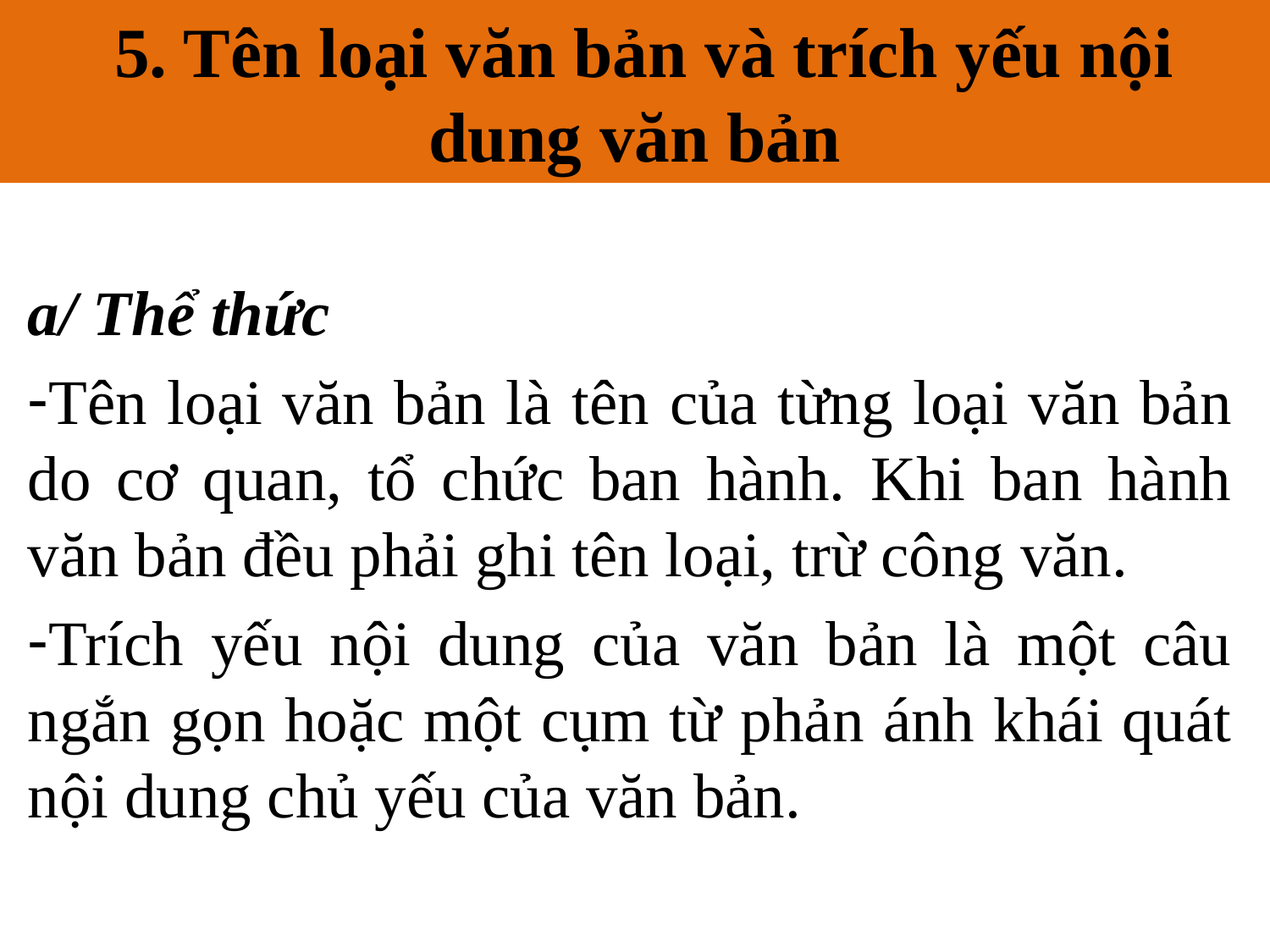

5. Tên loại văn bản và trích yếu nội dung văn bản
# 5. Tên loại văn bản và trích yếu nội dung văn bản
a/ Thể thức
Tên loại văn bản là tên của từng loại văn bản do cơ quan, tổ chức ban hành. Khi ban hành văn bản đều phải ghi tên loại, trừ công văn.
Trích yếu nội dung của văn bản là một câu ngắn gọn hoặc một cụm từ phản ánh khái quát nội dung chủ yếu của văn bản.